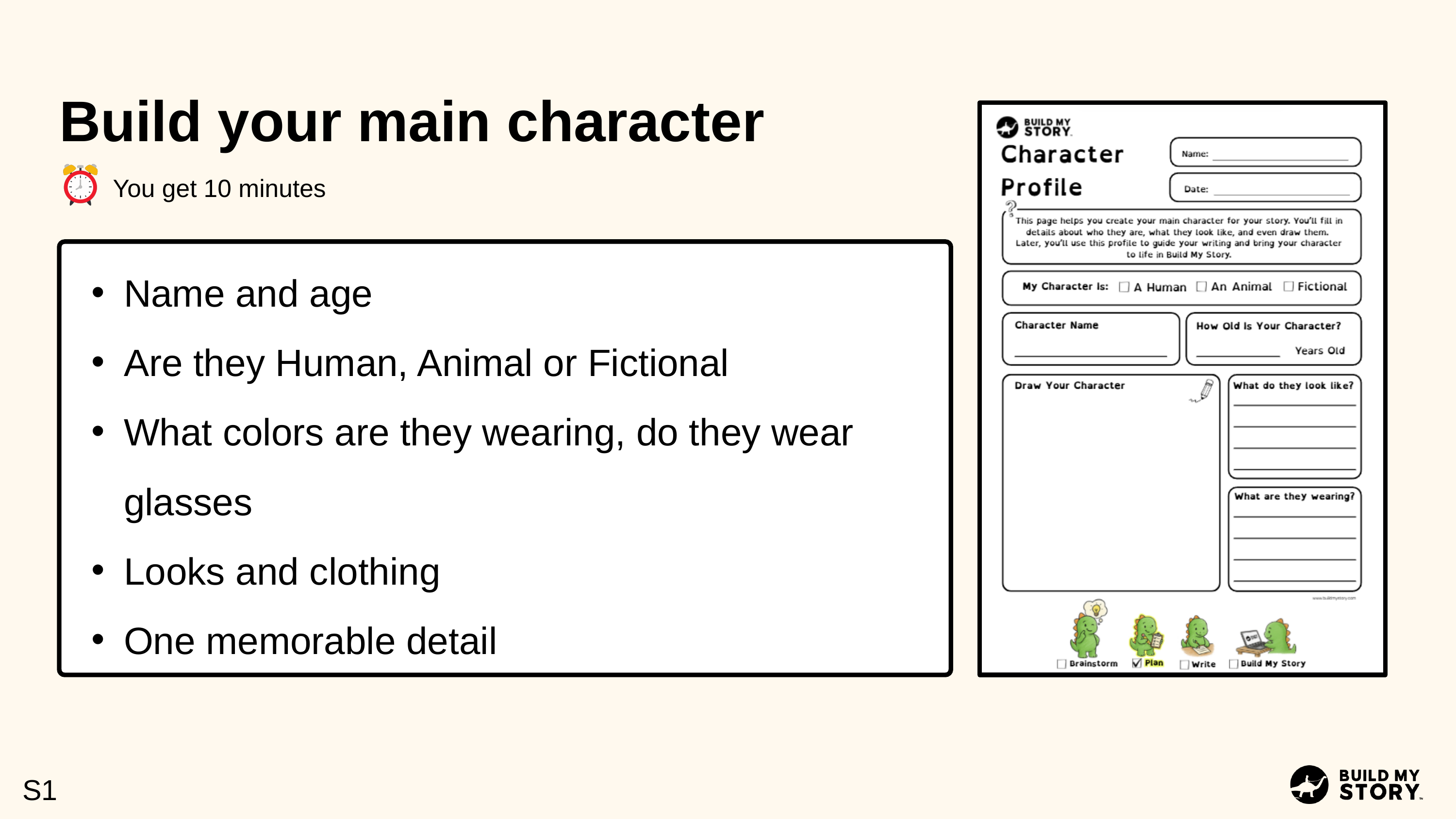

Build your main character

You get 10 minutes

Name and age
Are they Human, Animal or Fictional
What colors are they wearing, do they wear glasses
Looks and clothing
One memorable detail

S1